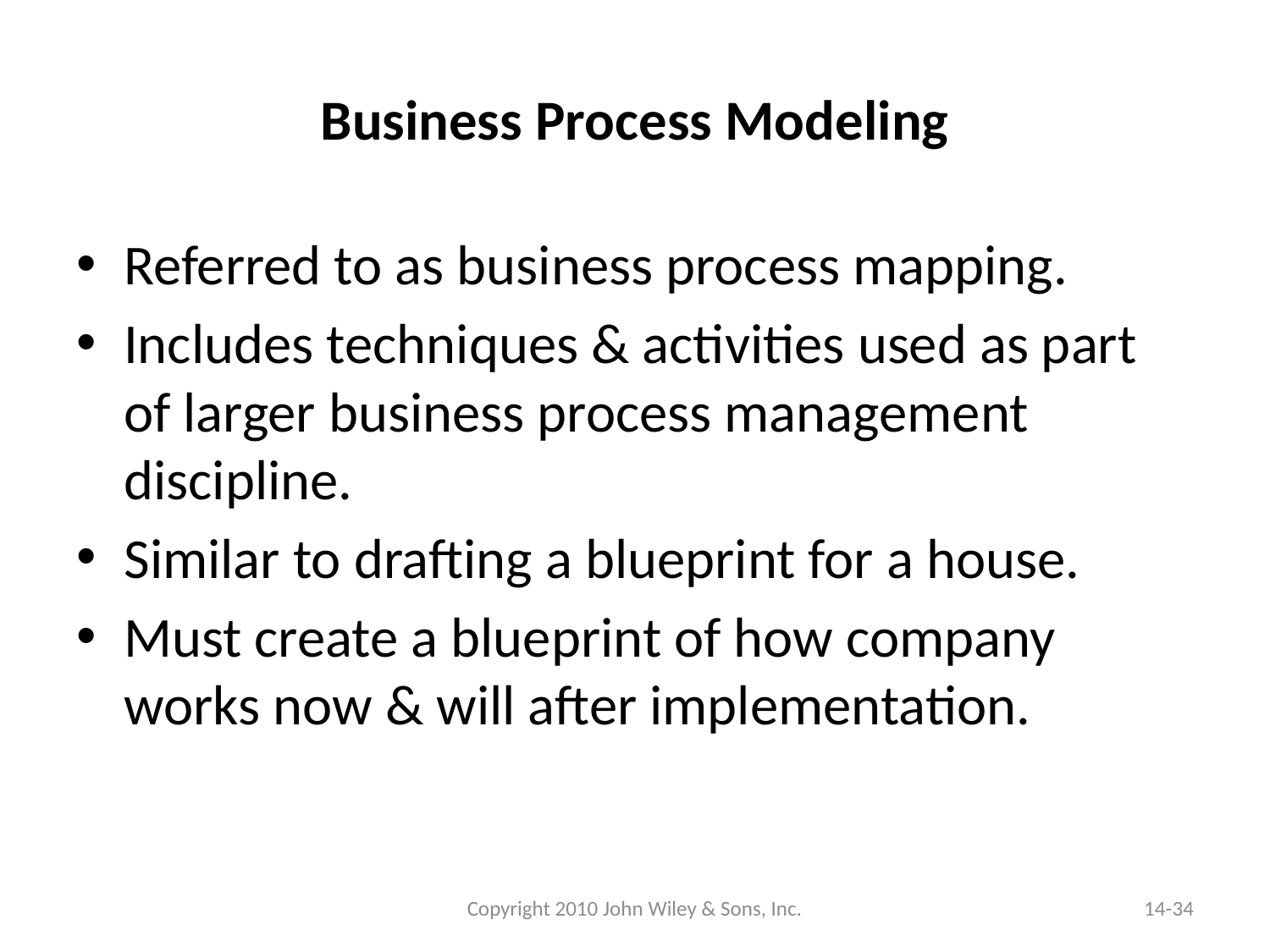

# Business Process Modeling
Referred to as business process mapping.
Includes techniques & activities used as part of larger business process management discipline.
Similar to drafting a blueprint for a house.
Must create a blueprint of how company works now & will after implementation.
Copyright 2010 John Wiley & Sons, Inc.
14-34